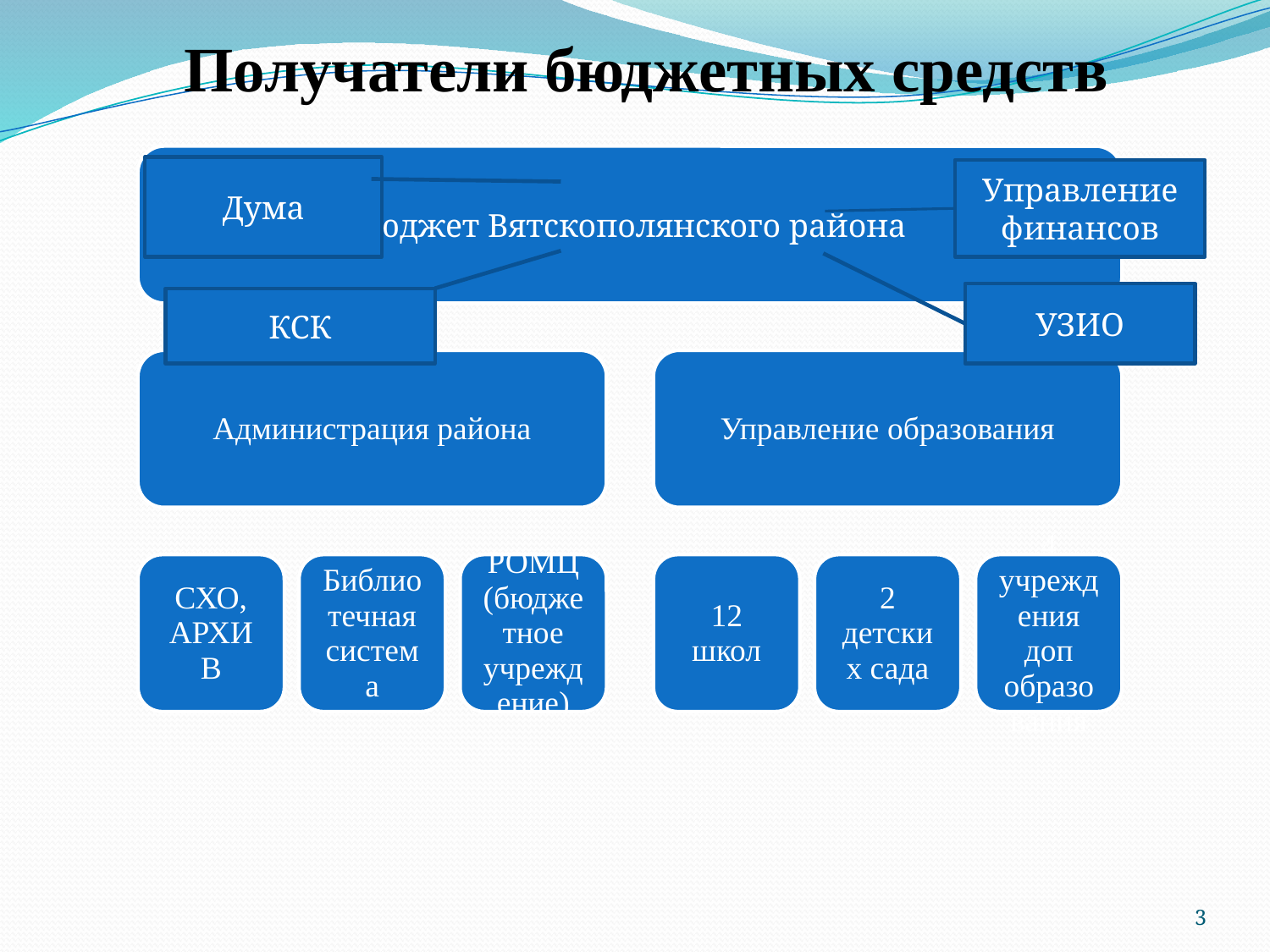

# Получатели бюджетных средств
Бюджет Вятскополянского района
Управление образования
Администрация района
СХО, АРХИВ
Библиотечная система
12 школ
2 детских сада
4 учреждения доп образования
РОМЦ (бюджетное учреждение)
Дума
Управление финансов
УЗИО
КСК
3